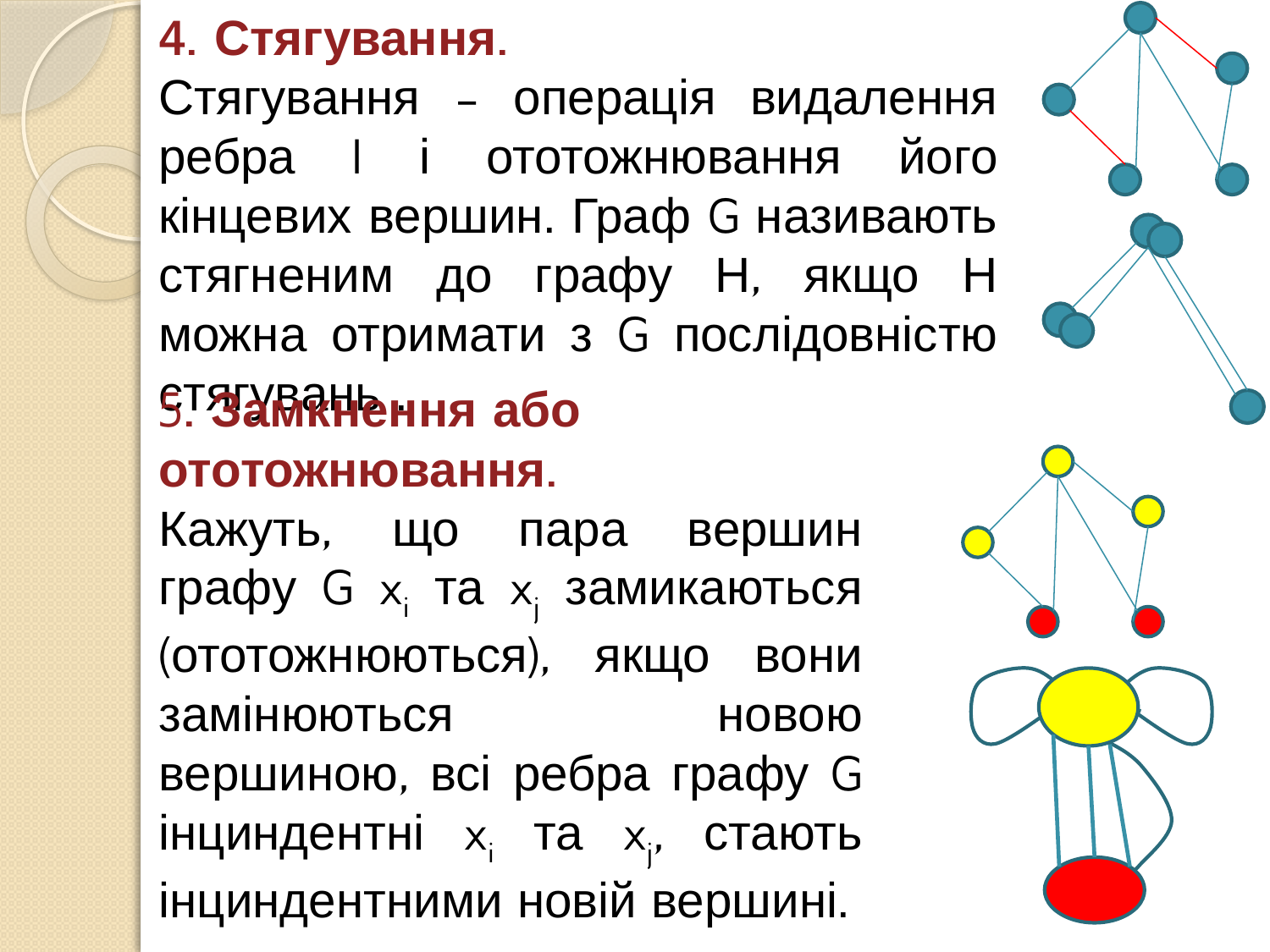

4. Стягування.
Стягування – операція видалення ребра l і ототожнювання його кінцевих вершин. Граф G називають стягненим до графу Н, якщо Н можна отримати з G послідовністю стягувань .

5. Замкнення або ототожнювання.
Кажуть, що пара вершин графу G xi та xj замикаються (ототожнюються), якщо вони замінюються новою вершиною, всі ребра графу G інциндентні xi та xj, стають інциндентними новій вершині.